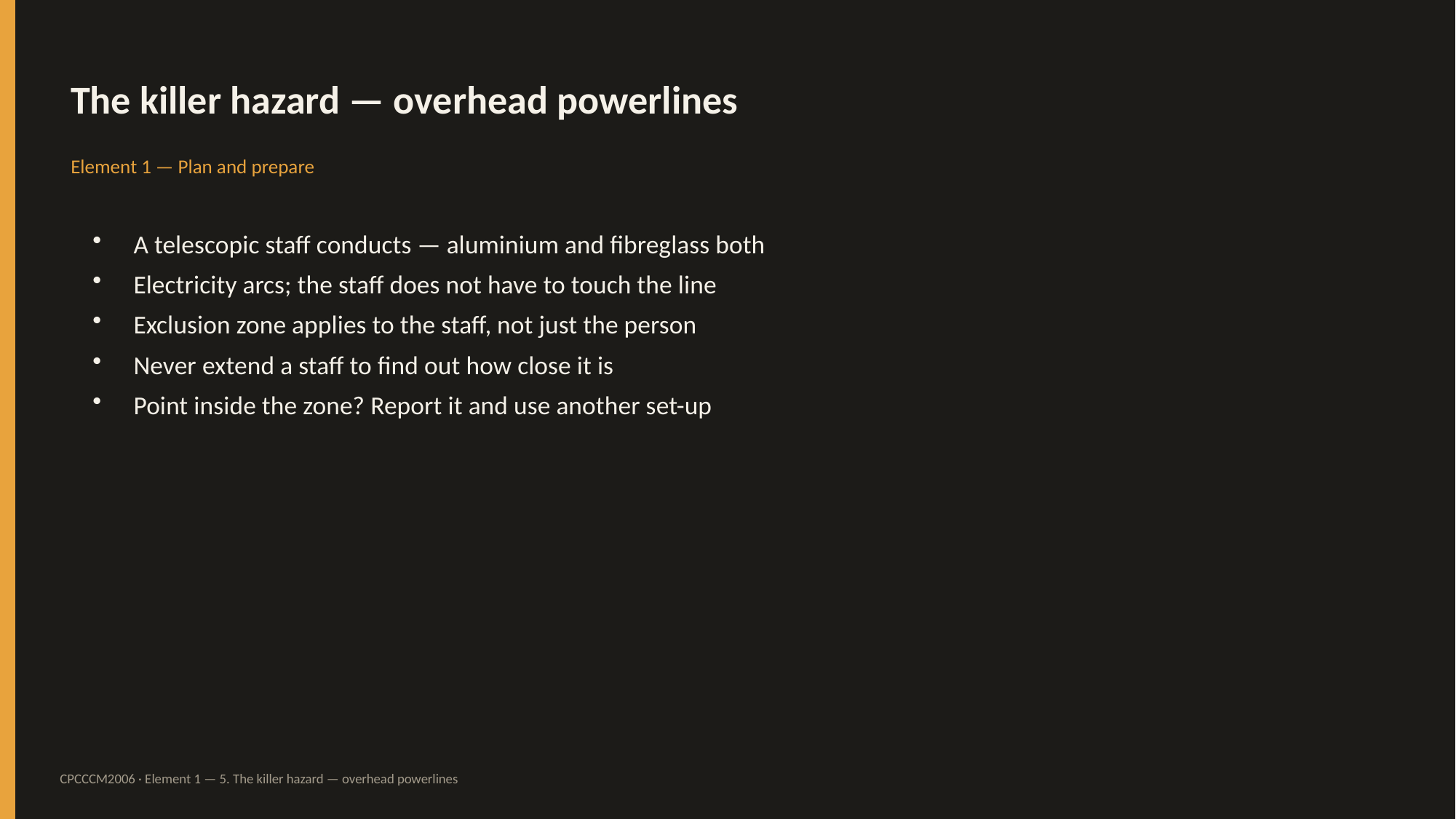

The killer hazard — overhead powerlines
Element 1 — Plan and prepare
A telescopic staff conducts — aluminium and fibreglass both
Electricity arcs; the staff does not have to touch the line
Exclusion zone applies to the staff, not just the person
Never extend a staff to find out how close it is
Point inside the zone? Report it and use another set-up
CPCCCM2006 · Element 1 — 5. The killer hazard — overhead powerlines